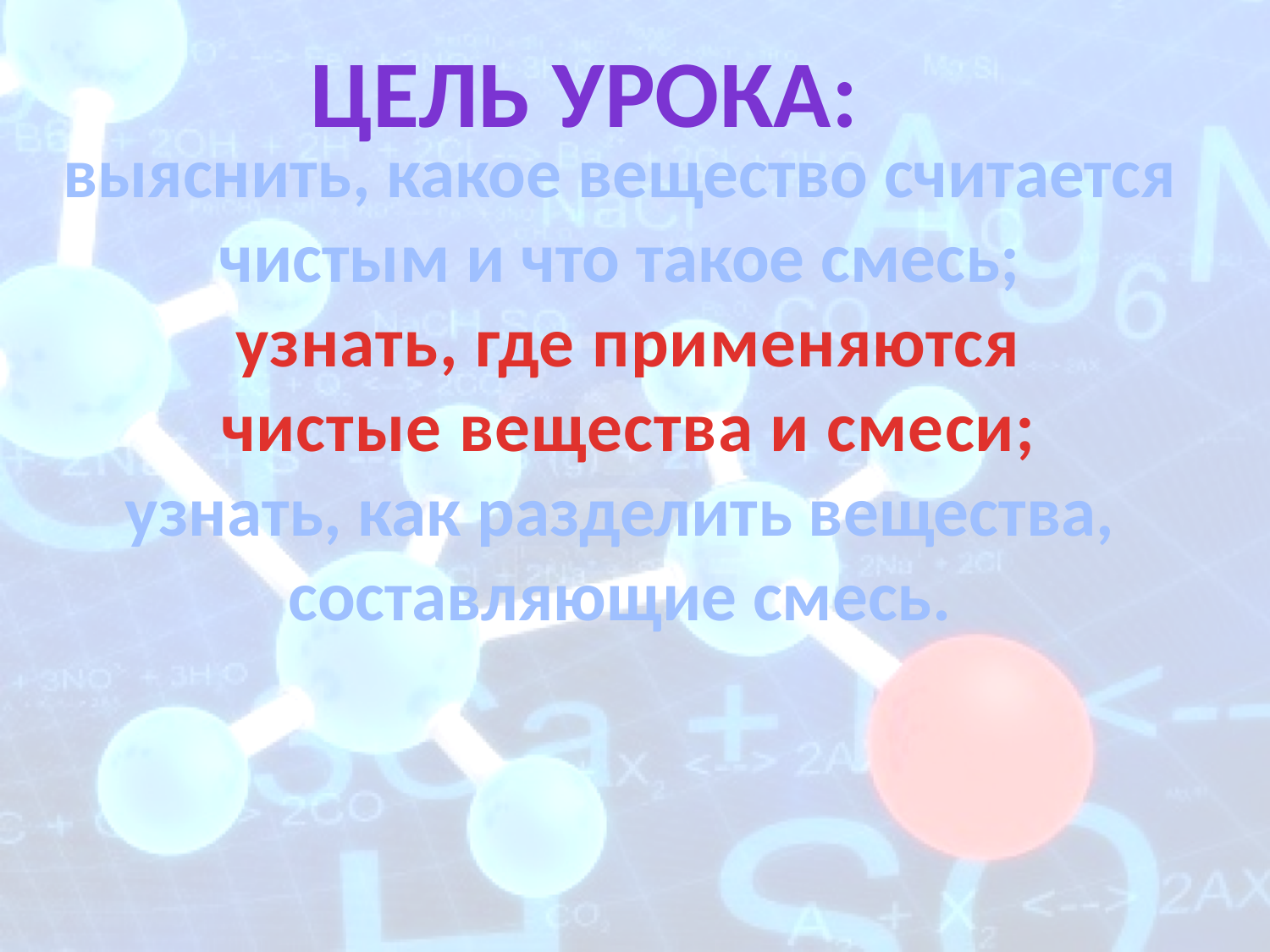

Цель урока:

выяснить, какое вещество считается чистым и что такое смесь;
 узнать, где применяются
 чистые вещества и смеси;
узнать, как разделить вещества, составляющие смесь.